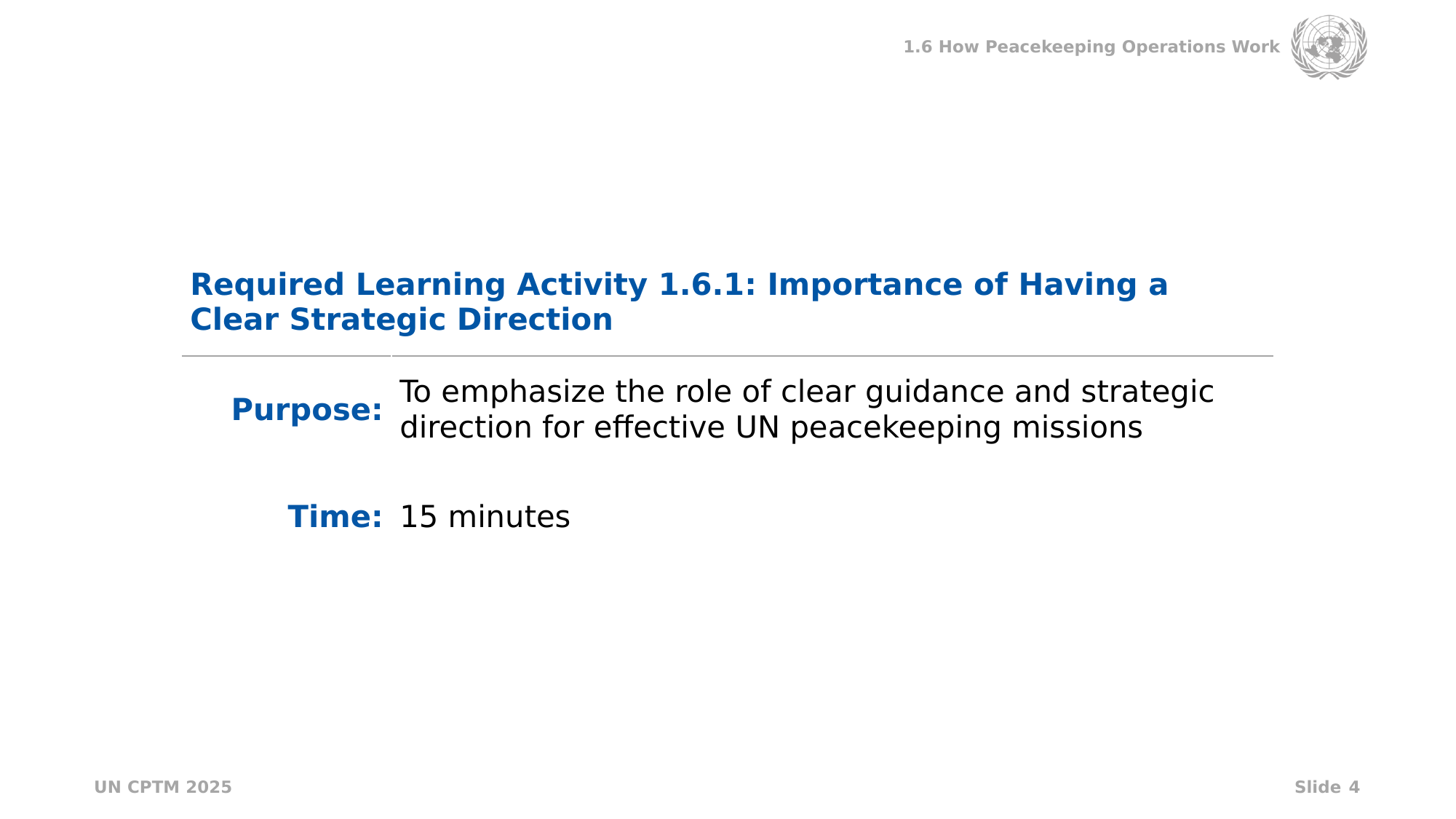

| Required Learning Activity 1.6.1: Importance of Having a Clear Strategic Direction |  |
| --- | --- |
| Purpose: | To emphasize the role of clear guidance and strategic direction for effective UN peacekeeping missions |
| Time: | 15 minutes |